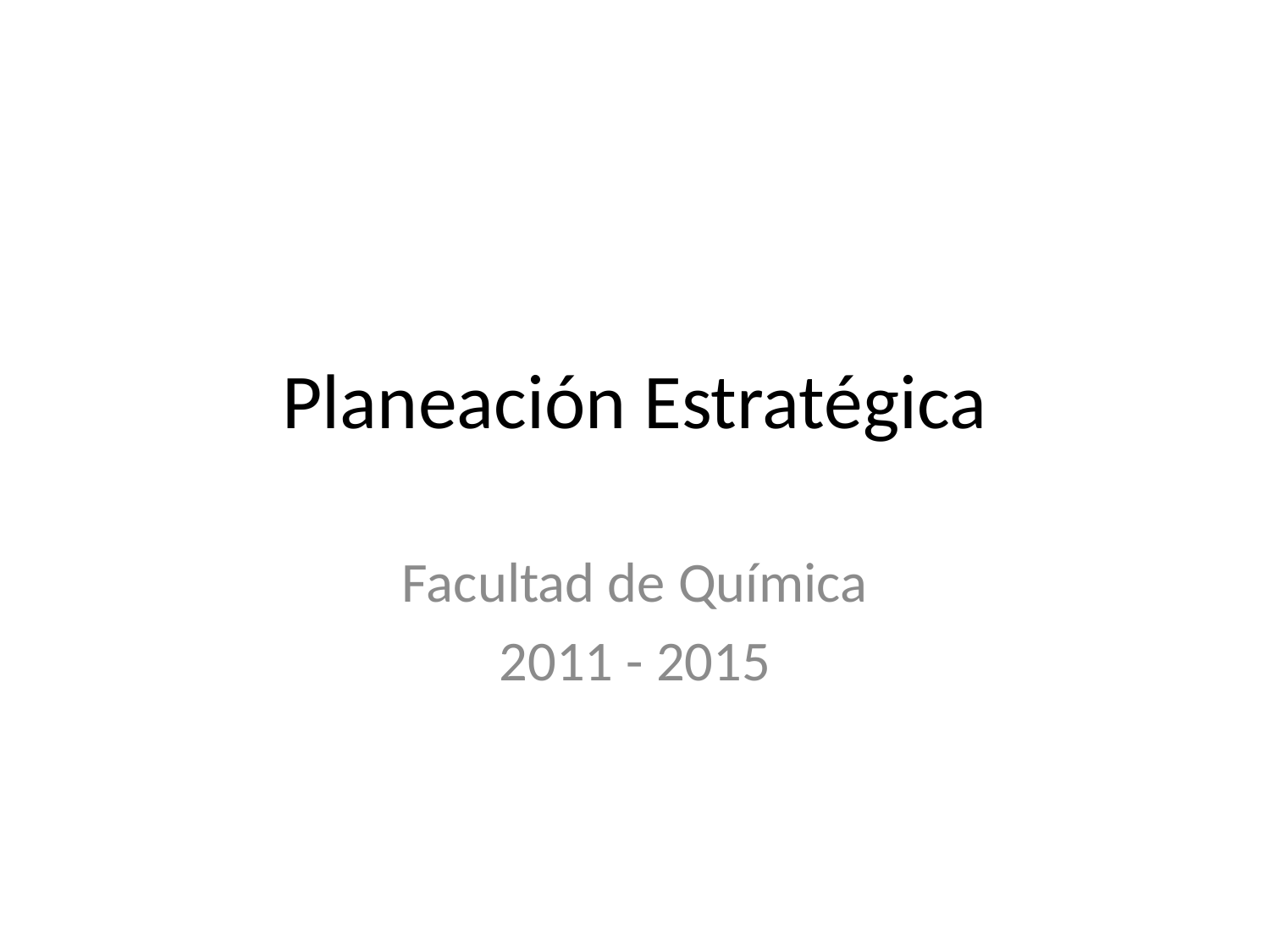

# Planeación Estratégica
Facultad de Química
2011 - 2015